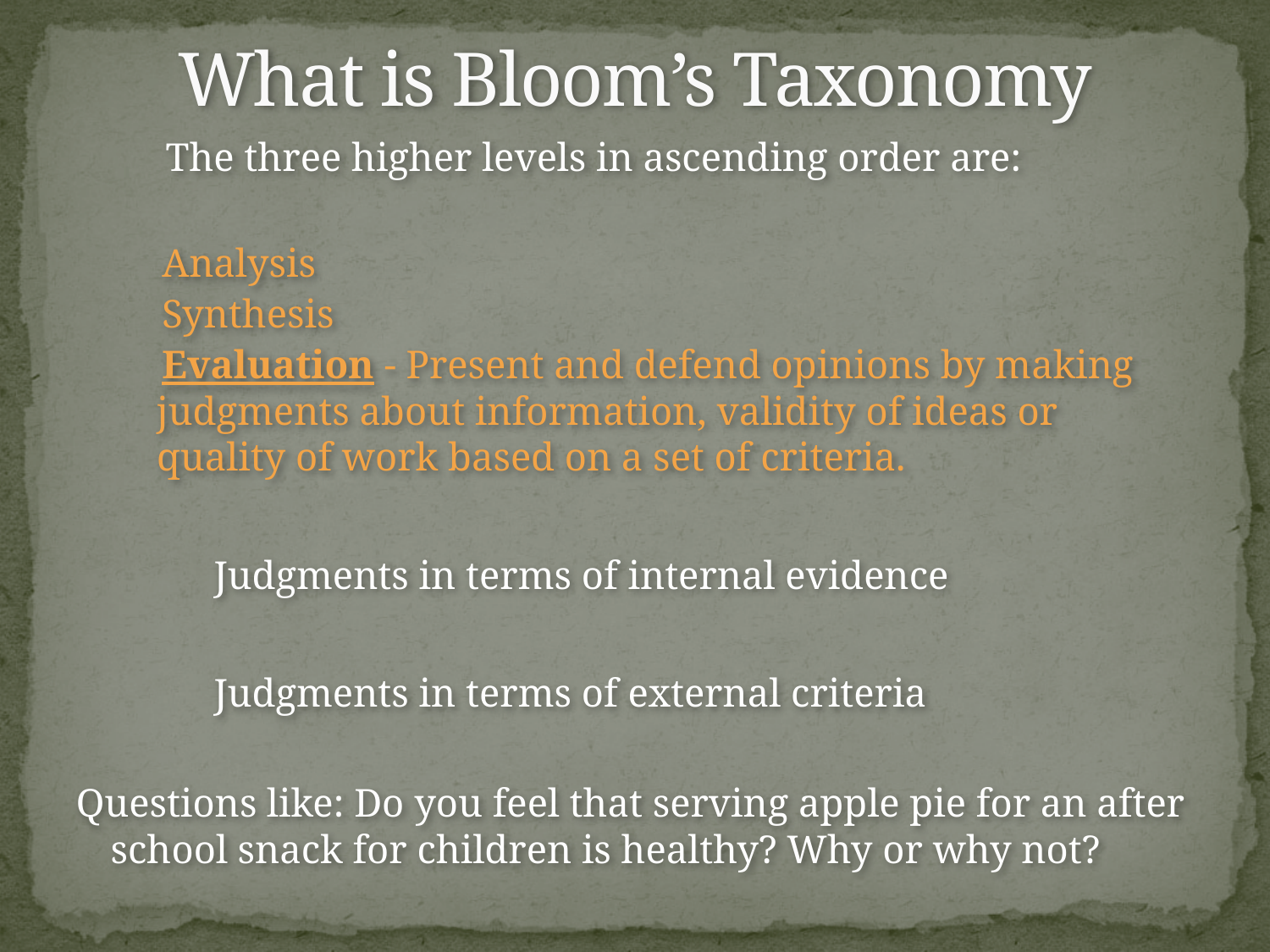

# What is Bloom’s Taxonomy
         The three higher levels in ascending order are:

    Analysis
    Synthesis
    Evaluation - Present and defend opinions by making judgments about information, validity of ideas or quality of work based on a set of criteria.

    Judgments in terms of internal evidence

    Judgments in terms of external criteria

Questions like: Do you feel that serving apple pie for an after school snack for children is healthy? Why or why not?